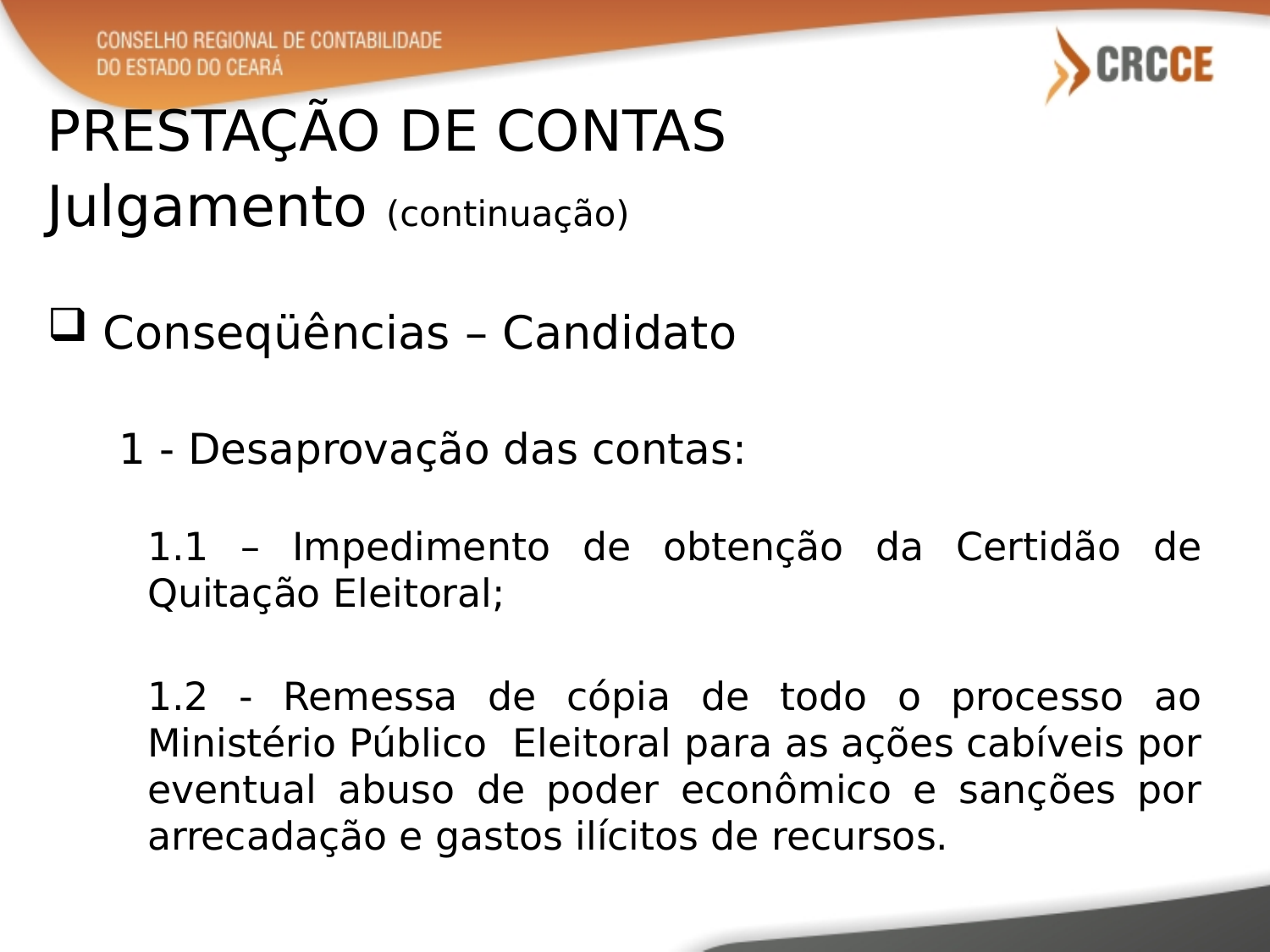

PRESTAÇÃO DE CONTAS
Julgamento (continuação)
 Conseqüências – Candidato
    1 - Desaprovação das contas:
1.1 – Impedimento de obtenção da Certidão de Quitação Eleitoral;

1.2 - Remessa de cópia de todo o processo ao Ministério Público  Eleitoral para as ações cabíveis por eventual abuso de poder econômico e sanções por arrecadação e gastos ilícitos de recursos.